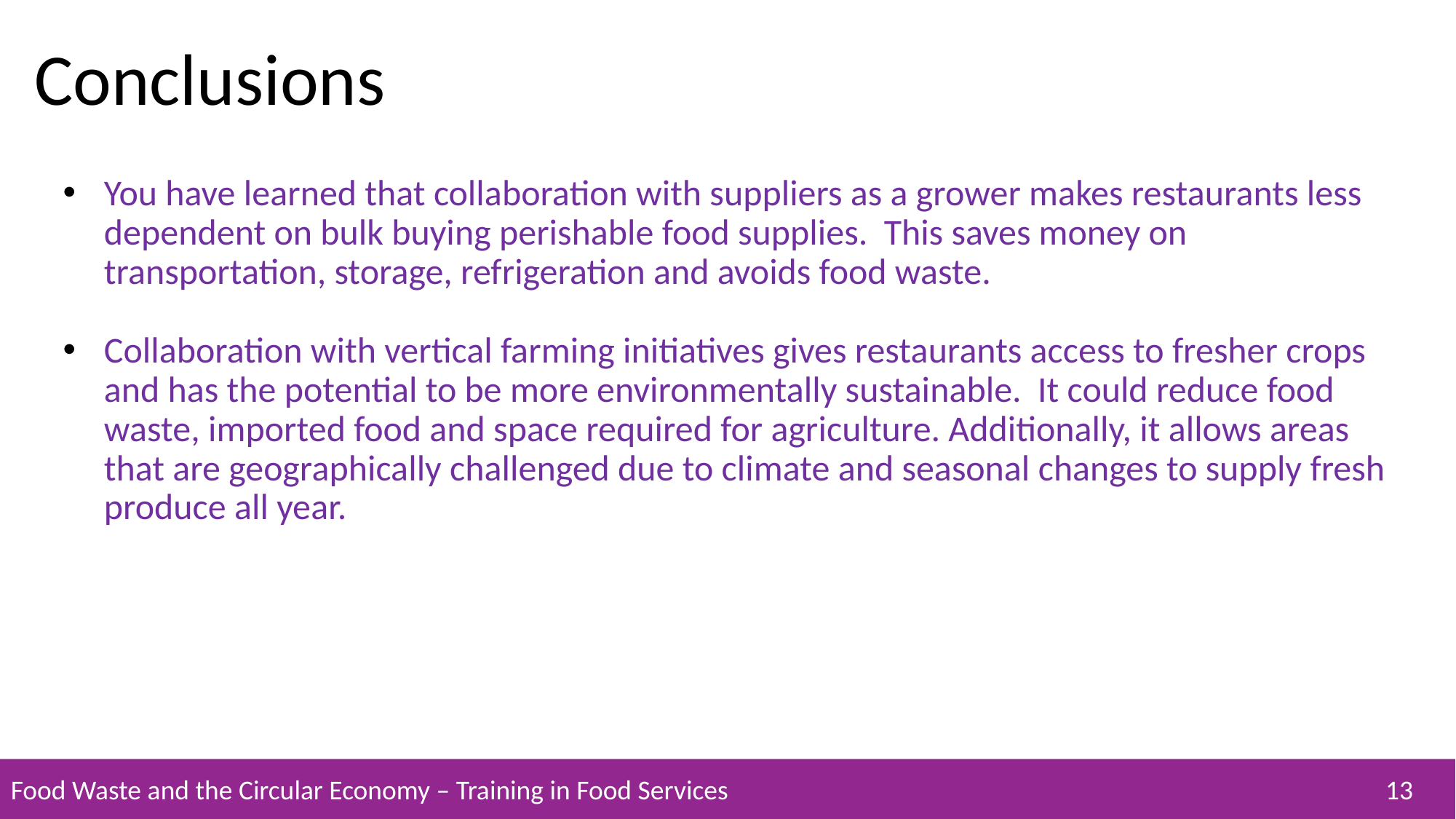

Conclusions
You have learned that collaboration with suppliers as a grower makes restaurants less dependent on bulk buying perishable food supplies.  This saves money on transportation, storage, refrigeration and avoids food waste.

Collaboration with vertical farming initiatives gives restaurants access to fresher crops and has the potential to be more environmentally sustainable.  It could reduce food waste, imported food and space required for agriculture. Additionally, it allows areas that are geographically challenged due to climate and seasonal changes to supply fresh produce all year.